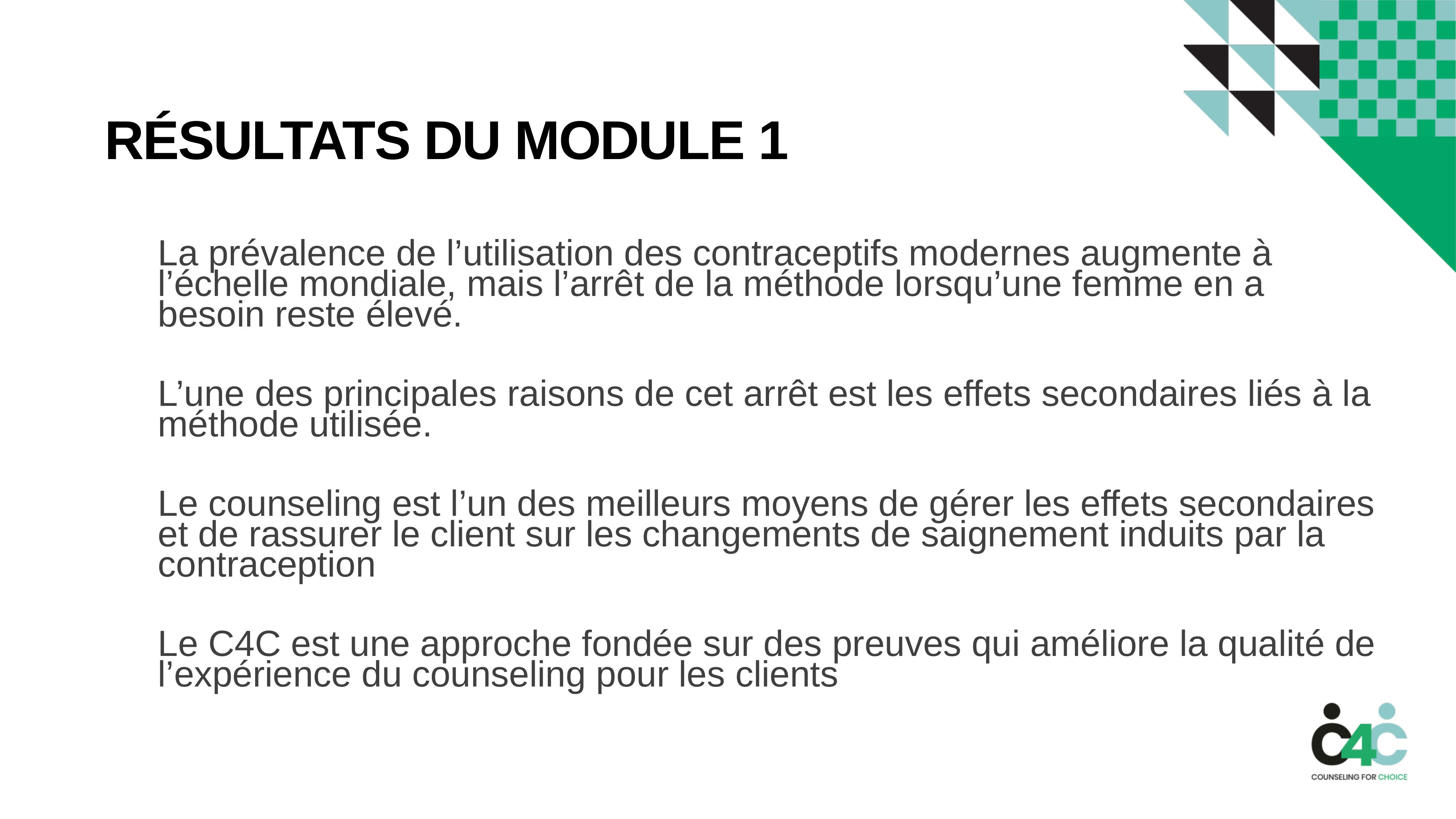

# Résultats du module 1
La prévalence de l’utilisation des contraceptifs modernes augmente à l’échelle mondiale, mais l’arrêt de la méthode lorsqu’une femme en a besoin reste élevé.

L’une des principales raisons de cet arrêt est les effets secondaires liés à la méthode utilisée.

Le counseling est l’un des meilleurs moyens de gérer les effets secondaires et de rassurer le client sur les changements de saignement induits par la contraception

Le C4C est une approche fondée sur des preuves qui améliore la qualité de l’expérience du counseling pour les clients